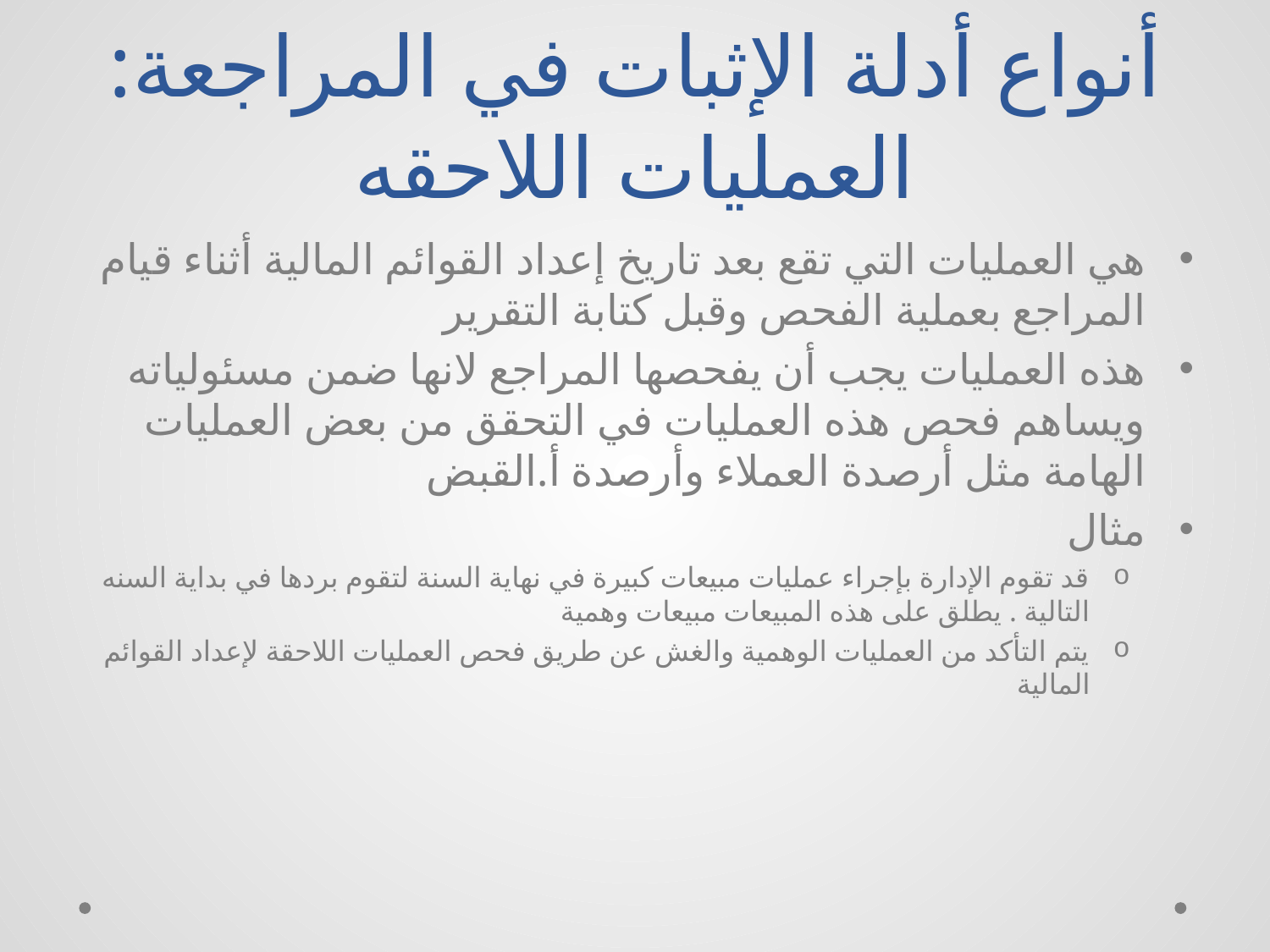

# أنواع أدلة الإثبات في المراجعة: العمليات اللاحقه
هي العمليات التي تقع بعد تاريخ إعداد القوائم المالية أثناء قيام المراجع بعملية الفحص وقبل كتابة التقرير
هذه العمليات يجب أن يفحصها المراجع لانها ضمن مسئولياته ويساهم فحص هذه العمليات في التحقق من بعض العمليات الهامة مثل أرصدة العملاء وأرصدة أ.القبض
مثال
قد تقوم الإدارة بإجراء عمليات مبيعات كبيرة في نهاية السنة لتقوم بردها في بداية السنه التالية . يطلق على هذه المبيعات مبيعات وهمية
يتم التأكد من العمليات الوهمية والغش عن طريق فحص العمليات اللاحقة لإعداد القوائم المالية